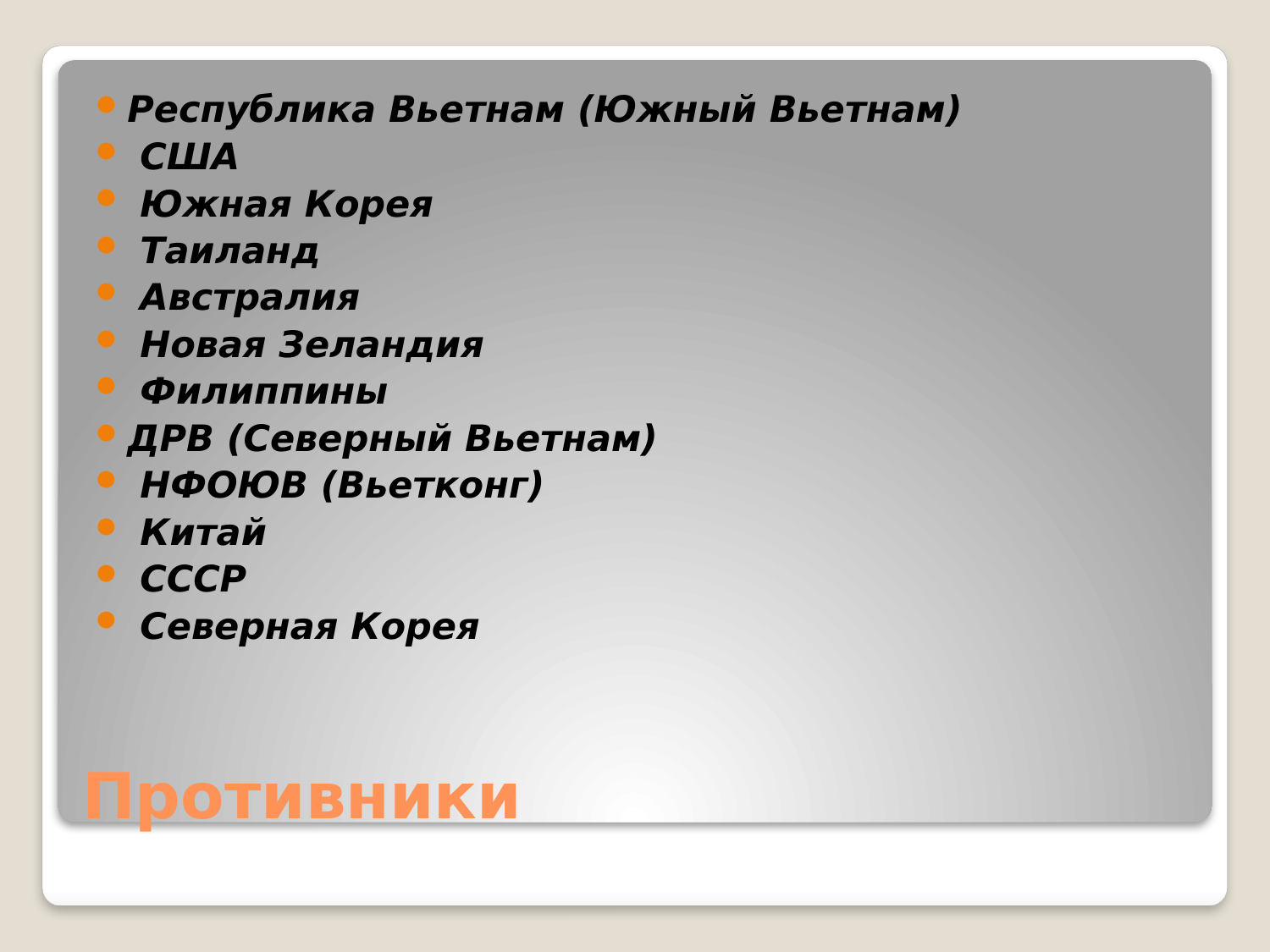

Республика Вьетнам (Южный Вьетнам)
 США
 Южная Корея
 Таиланд
 Австралия
 Новая Зеландия
 Филиппины
ДРВ (Северный Вьетнам)
 НФОЮВ (Вьетконг)
 Китай
 СССР
 Северная Корея
# Противники